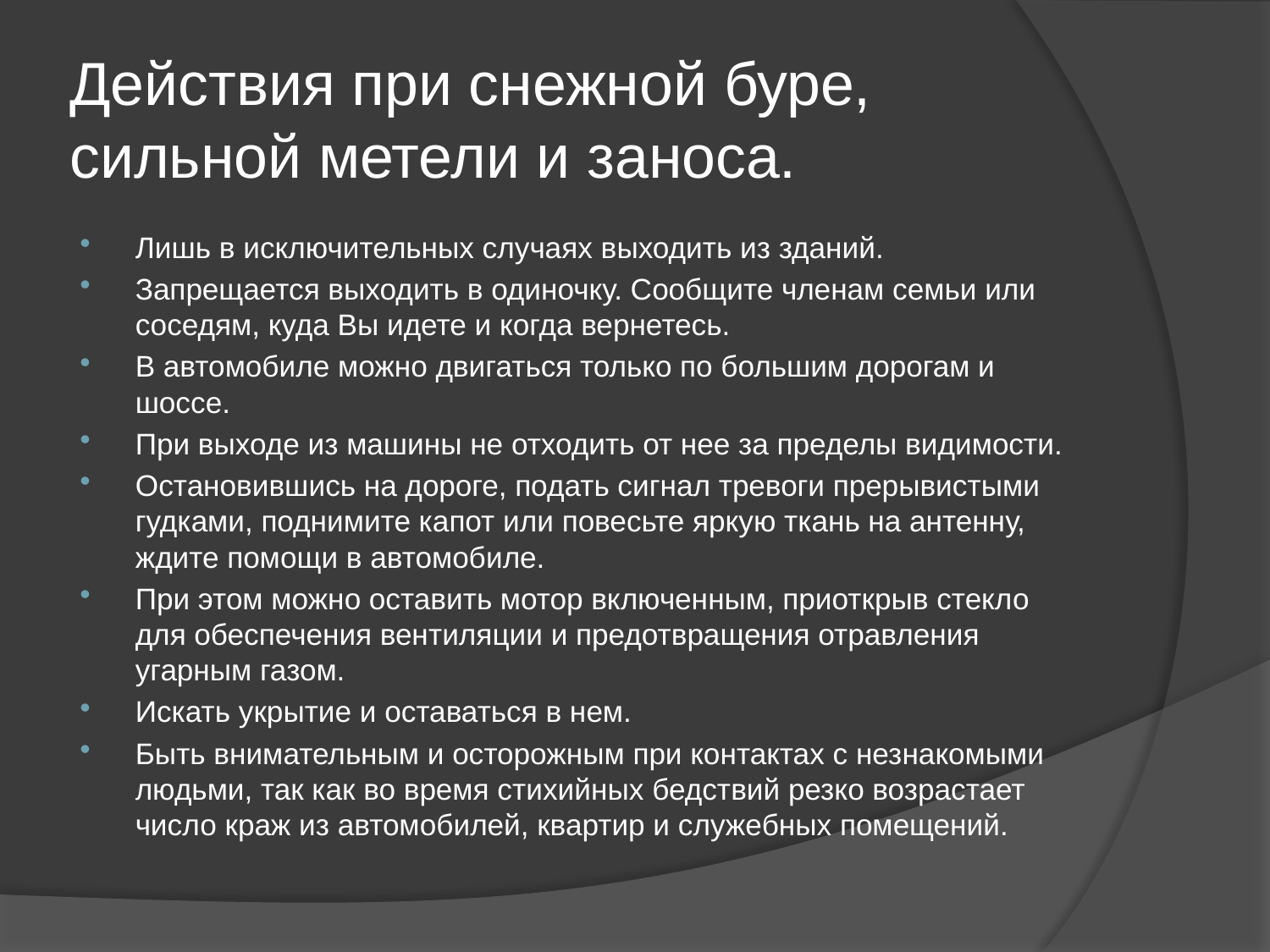

# Действия при снежной буре, сильной метели и заноса.
Лишь в исключительных случаях выходить из зданий.
Запрещается выходить в одиночку. Сообщите членам семьи или соседям, куда Вы идете и когда вернетесь.
В автомобиле можно двигаться только по большим дорогам и шоссе.
При выходе из машины не отходить от нее за пределы видимости.
Остановившись на дороге, подать сигнал тревоги прерывистыми гудками, поднимите капот или повесьте яркую ткань на антенну, ждите помощи в автомобиле.
При этом можно оставить мотор включенным, приоткрыв стекло для обеспечения вентиляции и предотвращения отравления угарным газом.
Искать укрытие и оставаться в нем.
Быть внимательным и осторожным при контактах с незнакомыми людьми, так как во время стихийных бедствий резко возрастает число краж из автомобилей, квартир и служебных помещений.